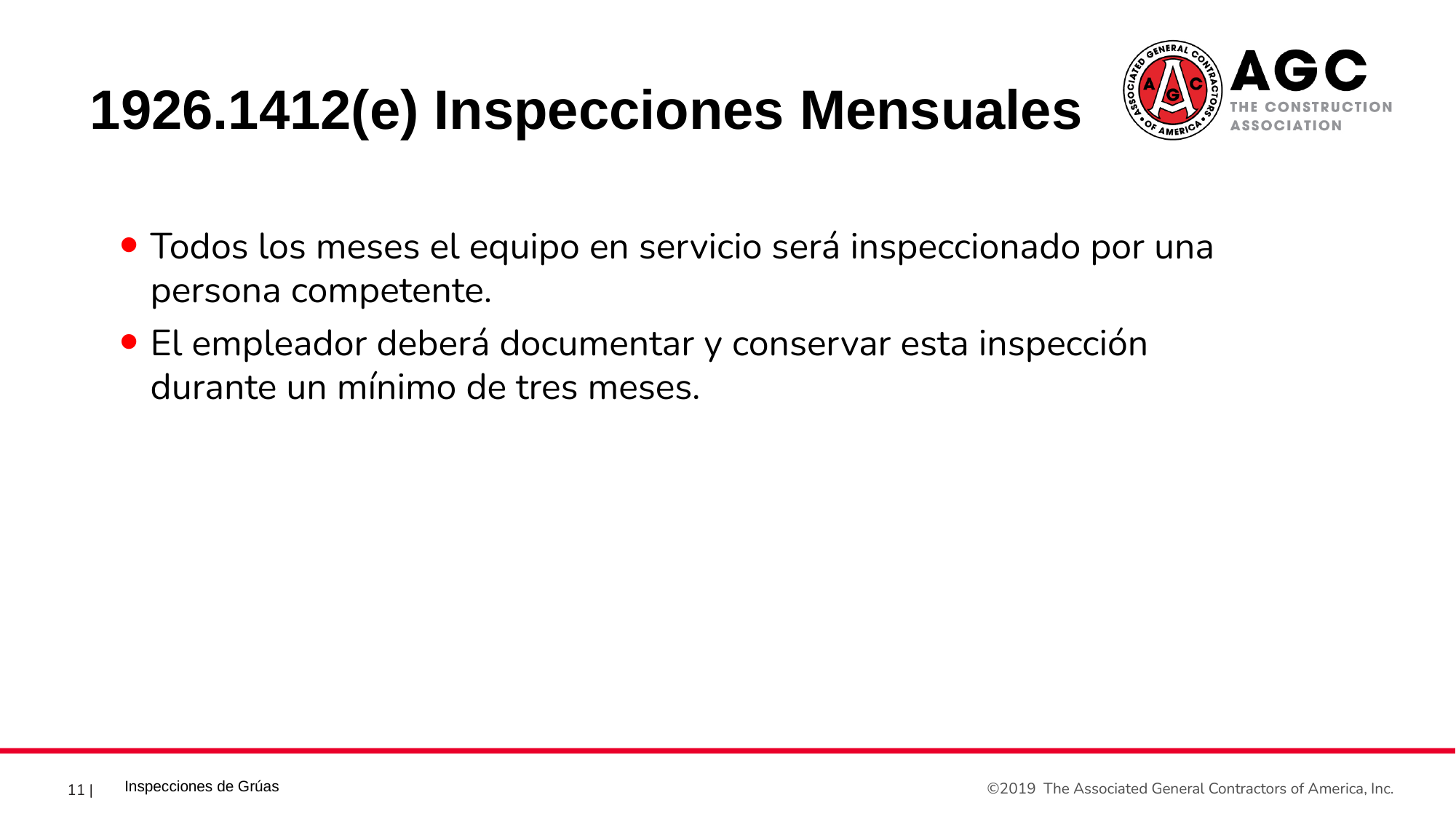

1926.1412(e) Inspecciones Mensuales

Todos los meses el equipo en servicio será inspeccionado por una persona competente.
El empleador deberá documentar y conservar esta inspección durante un mínimo de tres meses.
Inspecciones de Grúas